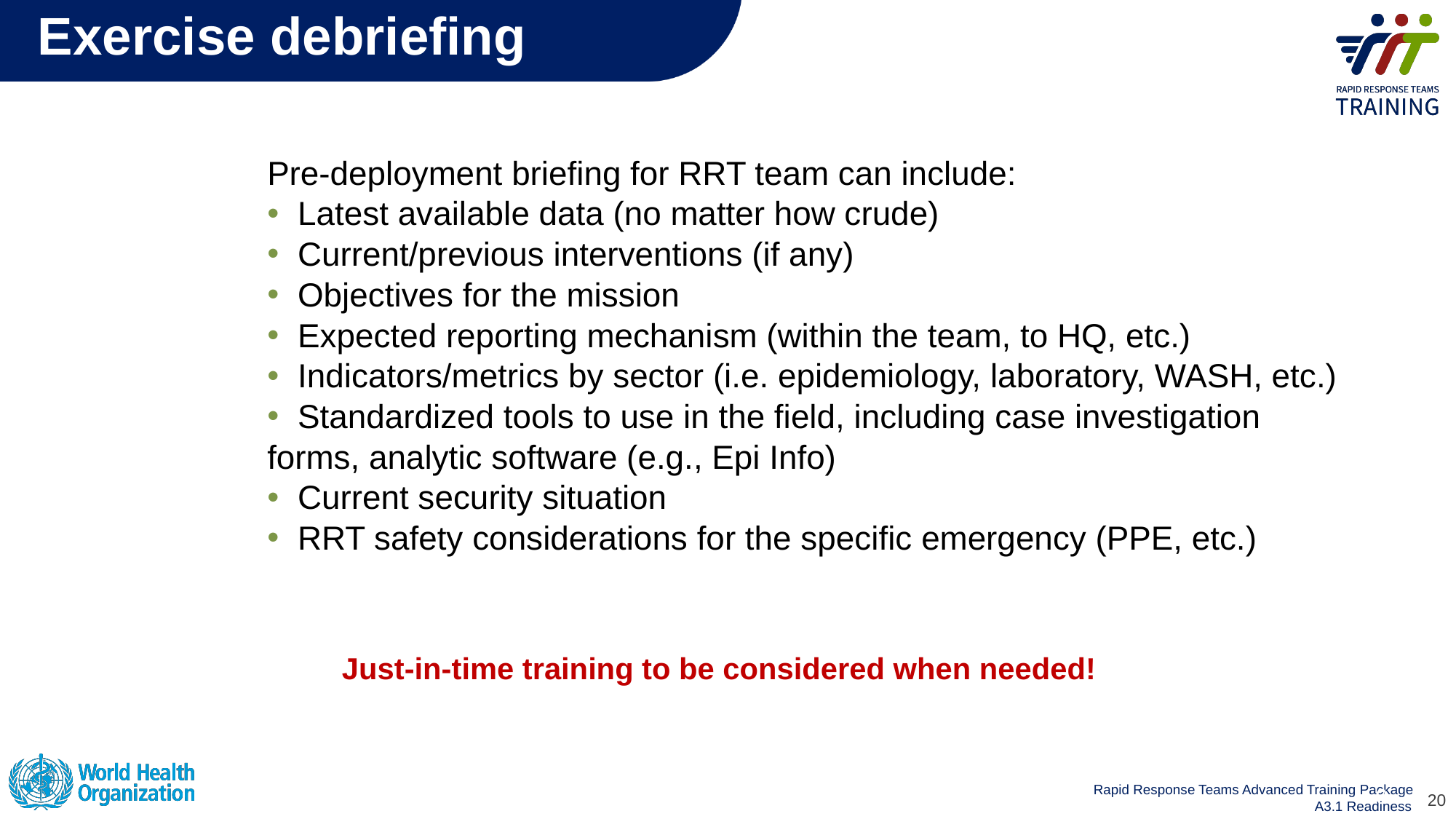

# Exercise debriefing
Pre-deployment briefing for RRT team can include:
Latest available data (no matter how crude)
Current/previous interventions (if any)
Objectives for the mission
Expected reporting mechanism (within the team, to HQ, etc.)
Indicators/metrics by sector (i.e. epidemiology, laboratory, WASH, etc.)
Standardized tools to use in the field, including case investigation
forms, analytic software (e.g., Epi Info)
Current security situation
RRT safety considerations for the specific emergency (PPE, etc.)
Just-in-time training to be considered when needed!
20